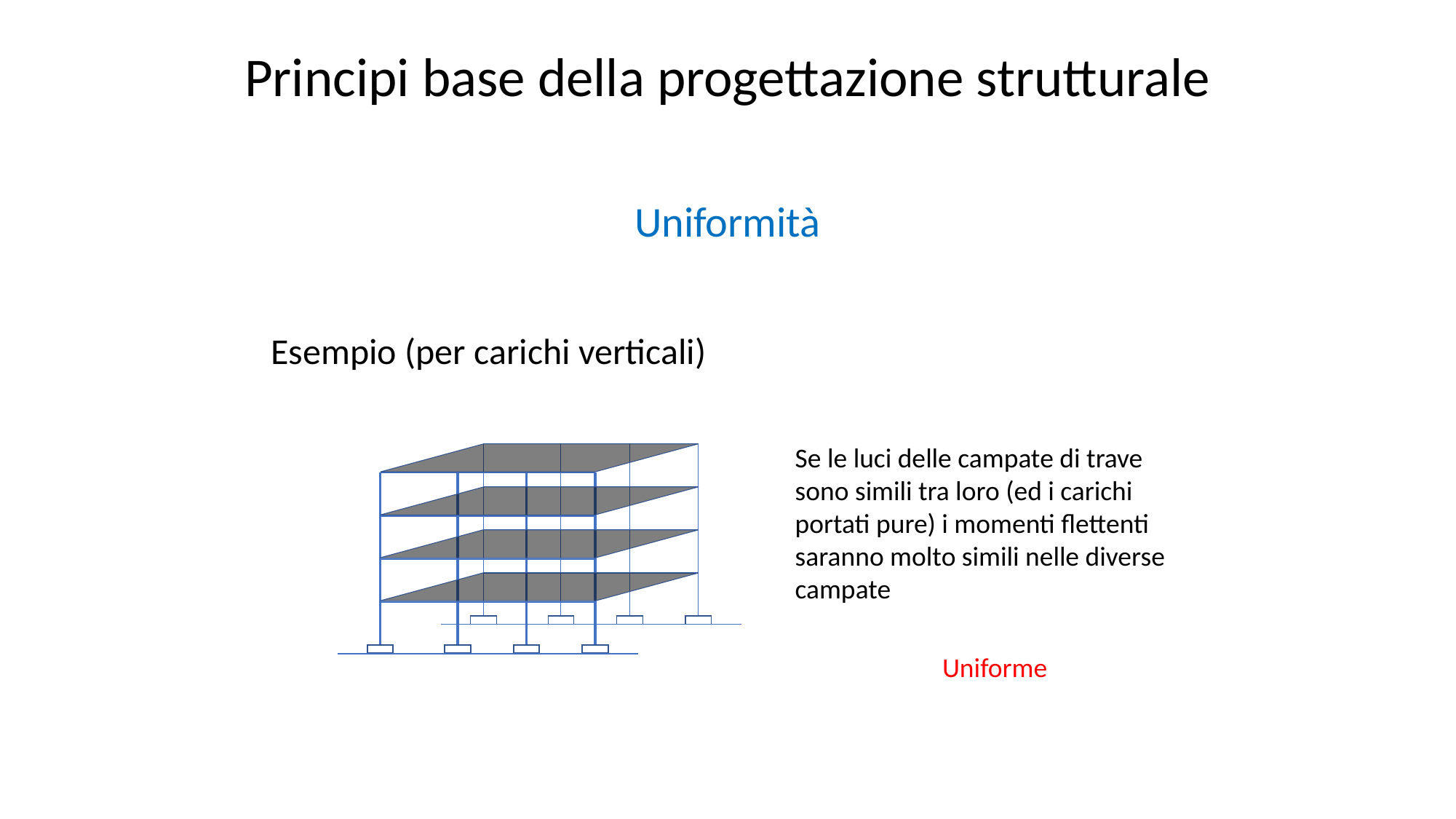

# Principi base della progettazione strutturale
Uniformità
Esempio (per carichi verticali)
Se le luci delle campate di trave sono simili tra loro (ed i carichi portati pure) i momenti flettenti saranno molto simili nelle diverse campate

Uniforme